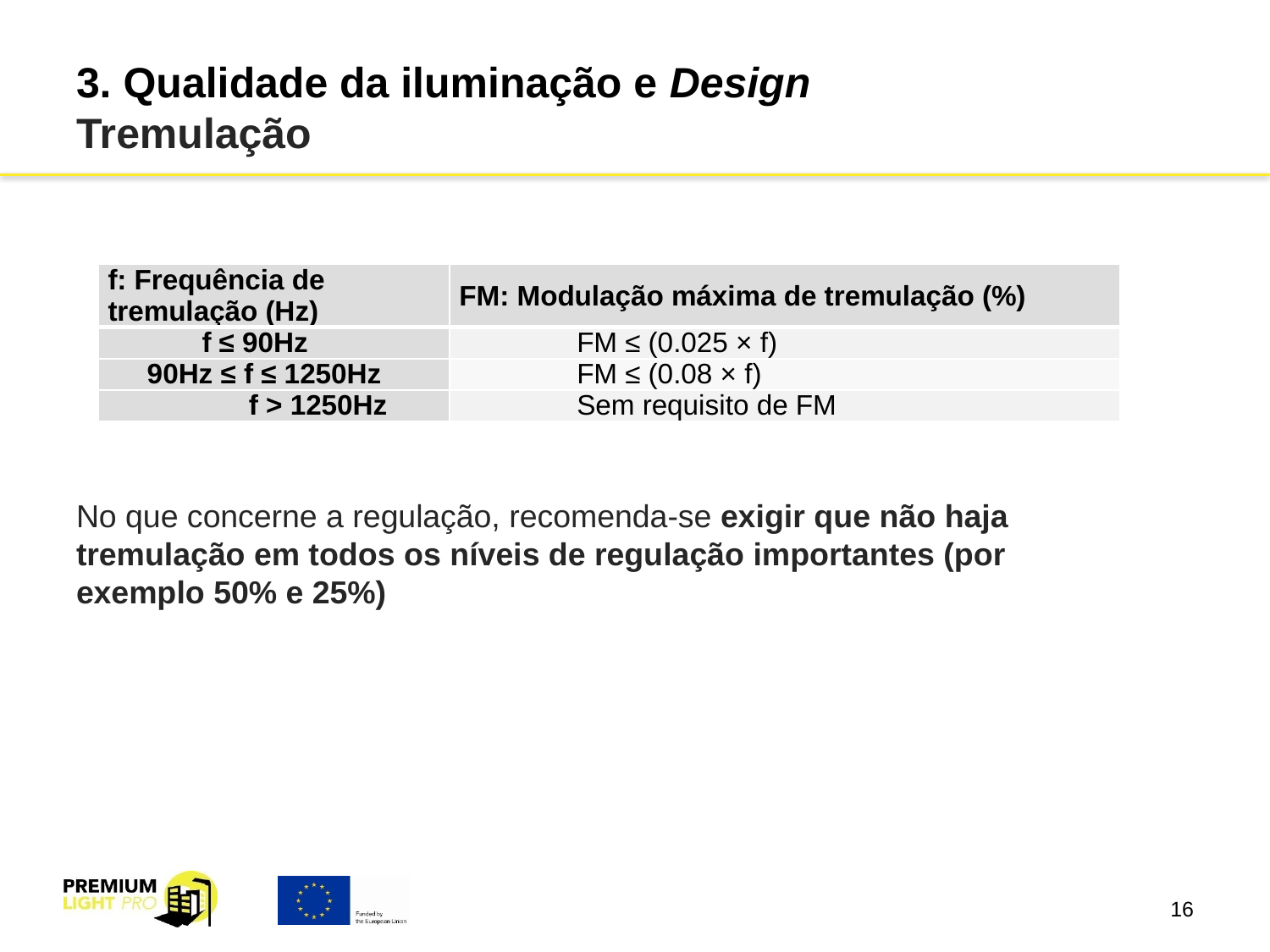

# 3. Qualidade da iluminação e Design Tremulação
| f: Frequência de tremulação (Hz) | FM: Modulação máxima de tremulação (%) |
| --- | --- |
| f ≤ 90Hz | FM ≤ (0.025 × f) |
| 90Hz ≤ f ≤ 1250Hz | FM ≤ (0.08 × f) |
| f > 1250Hz | Sem requisito de FM |
No que concerne a regulação, recomenda-se exigir que não haja tremulação em todos os níveis de regulação importantes (por exemplo 50% e 25%)